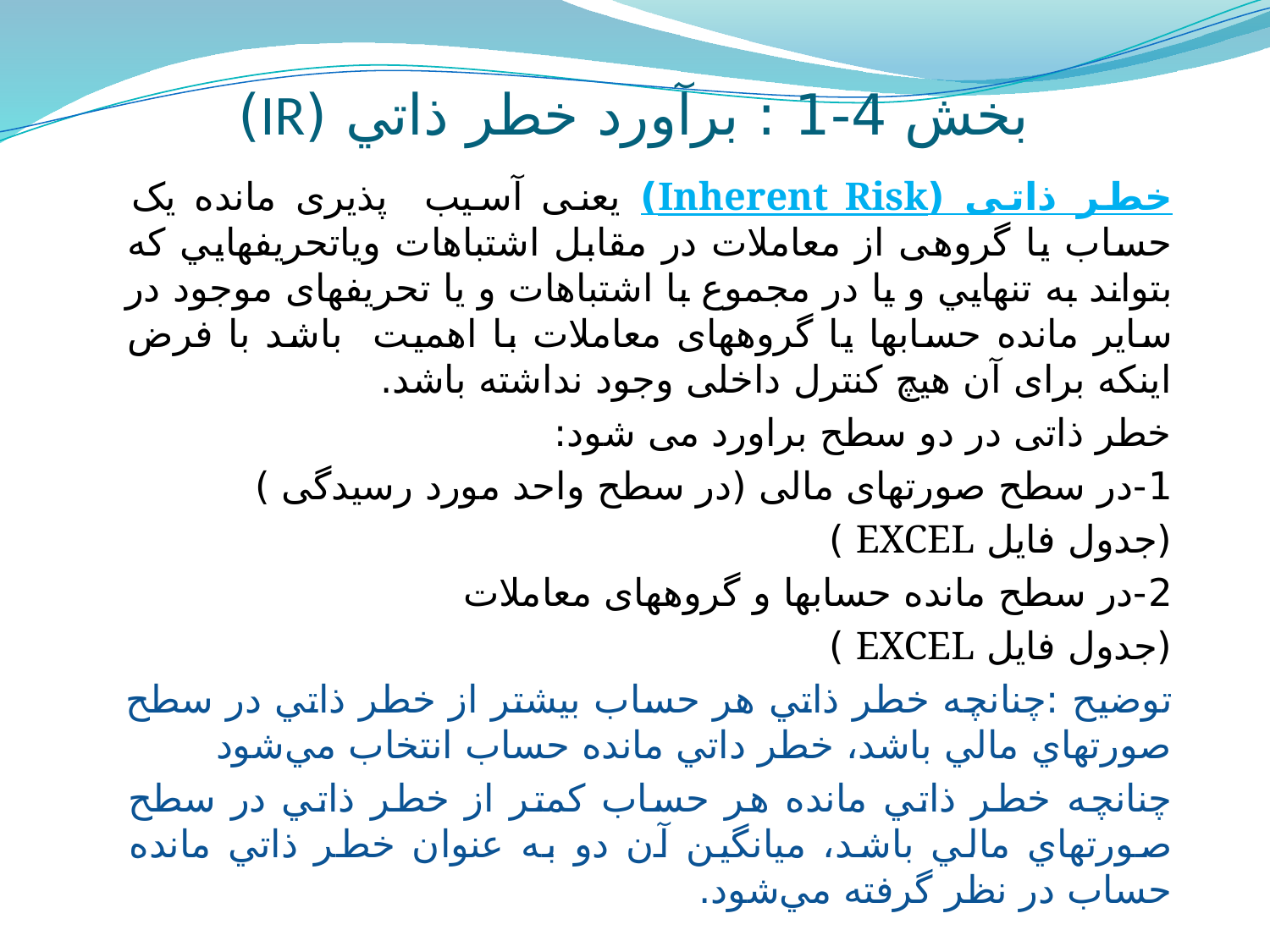

بخش 4-1 : برآورد خطر ذاتي (IR)
خطر ذاتی (Inherent Risk) یعنی آسیب  پذیری مانده یک حساب یا گروهی از معاملات در مقابل اشتباهات ویاتحریفهایي که بتواند به تنهایي و یا در مجموع با اشتباهات و یا تحریفهای موجود در سایر مانده حسابها یا گروههای معاملات با اهمیت  باشد با فرض اینکه برای آن هیچ کنترل داخلی وجود نداشته باشد.
خطر ذاتی در دو سطح براورد می شود:
1-در سطح صورتهای مالی (در سطح واحد مورد رسیدگی )
(جدول فايل EXCEL )
2-در سطح مانده حسابها و گروههای معاملات
(جدول فايل EXCEL )
توضيح :چنانچه خطر ذاتي هر حساب بيشتر از خطر ذاتي در سطح صورتهاي مالي باشد، خطر داتي مانده حساب انتخاب مي‌شود
چنانچه خطر ذاتي مانده هر حساب كمتر از خطر ذاتي در سطح صورتهاي مالي باشد، ميانگين آن دو به عنوان خطر ذاتي مانده حساب در نظر گرفته مي‌شود.